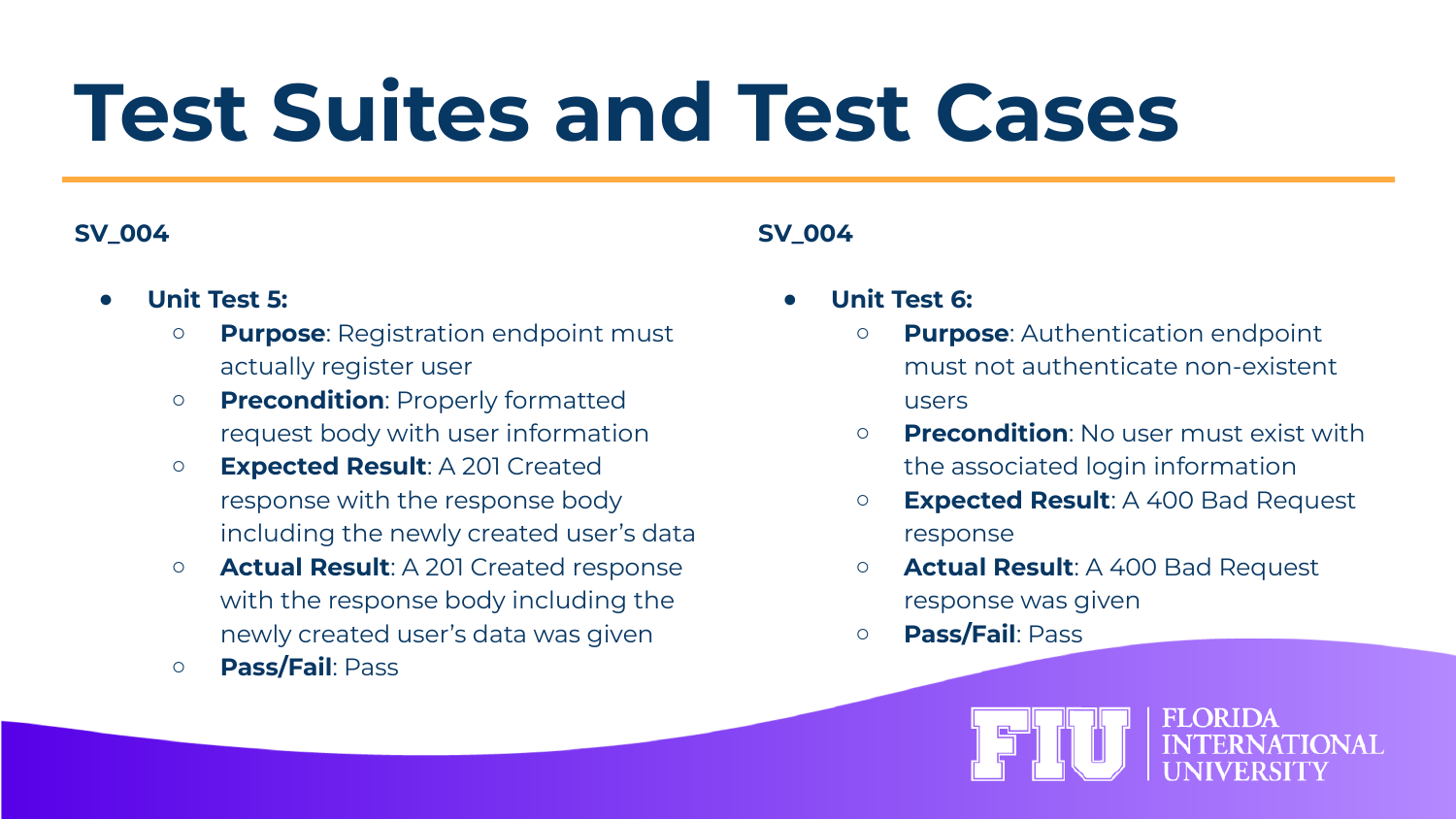

# Test Suites and Test Cases
SV_004
Unit Test 5:
Purpose: Registration endpoint must actually register user
Precondition: Properly formatted request body with user information
Expected Result: A 201 Created response with the response body including the newly created user’s data
Actual Result: A 201 Created response with the response body including the newly created user’s data was given
Pass/Fail: Pass
SV_004
Unit Test 6:
Purpose: Authentication endpoint must not authenticate non-existent users
Precondition: No user must exist with the associated login information
Expected Result: A 400 Bad Request response
Actual Result: A 400 Bad Request response was given
Pass/Fail: Pass